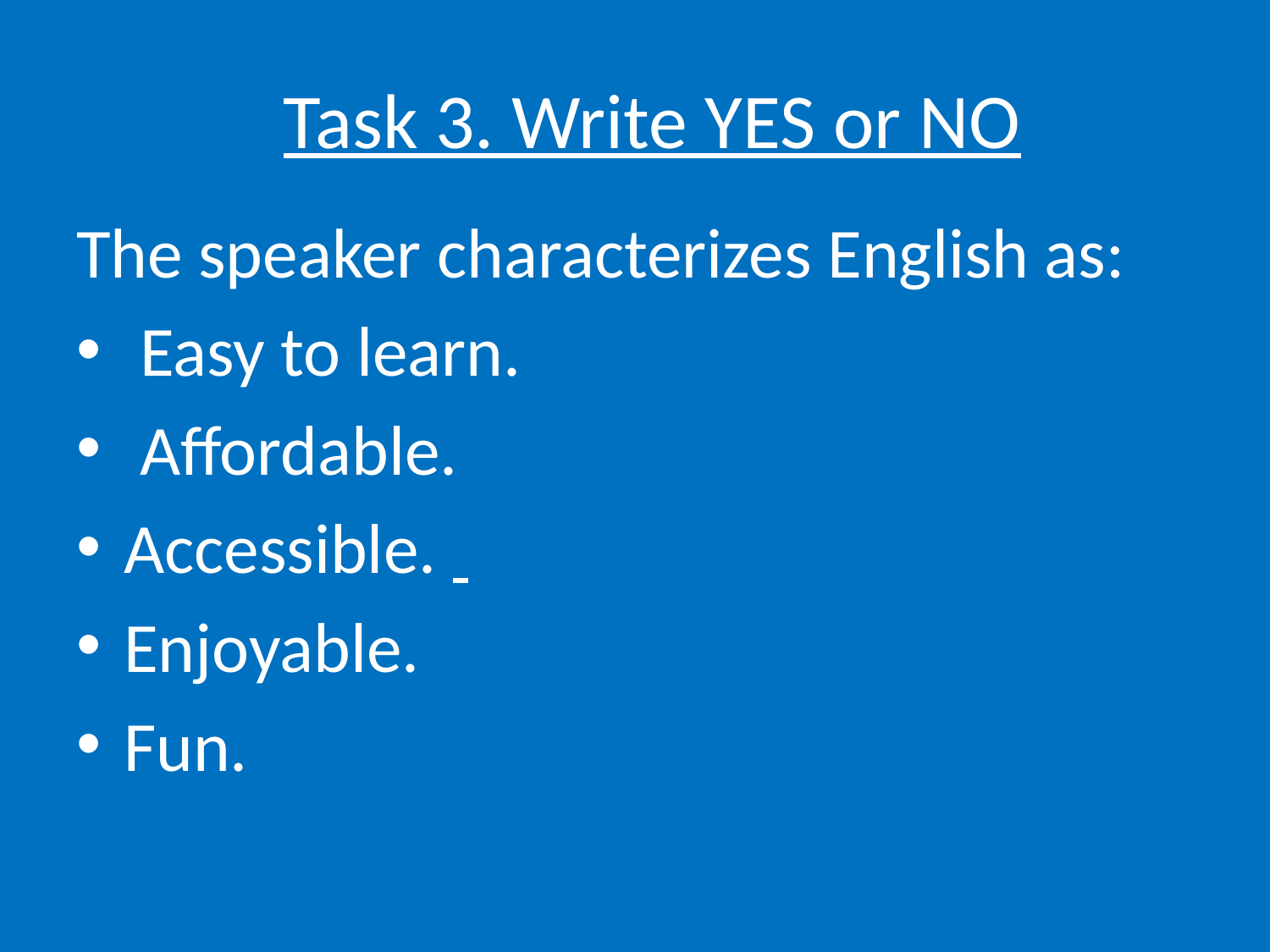

# Task 3. Write YES or NO
The speaker characterizes English as:
 Easy to learn.
 Affordable.
Accessible.
Enjoyable.
Fun.